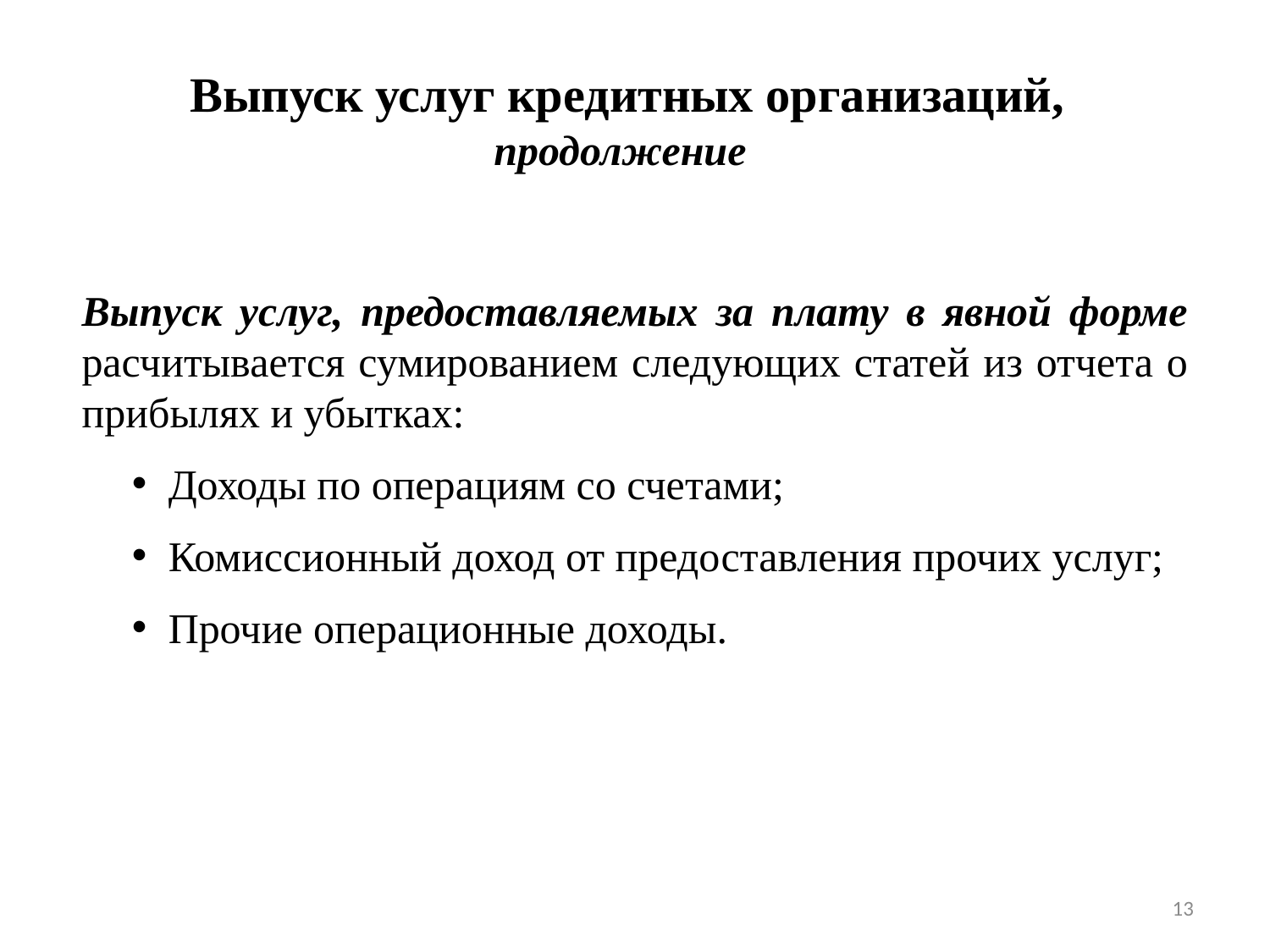

Выпуск услуг кредитных организаций, продолжение
Выпуск услуг, предоставляемых за плату в явной форме расчитывается сумированием следующих статей из отчета о прибылях и убытках:
Доходы по операциям со счетами;
Комиссионный доход от предоставления прочих услуг;
Прочие операционные доходы.
13